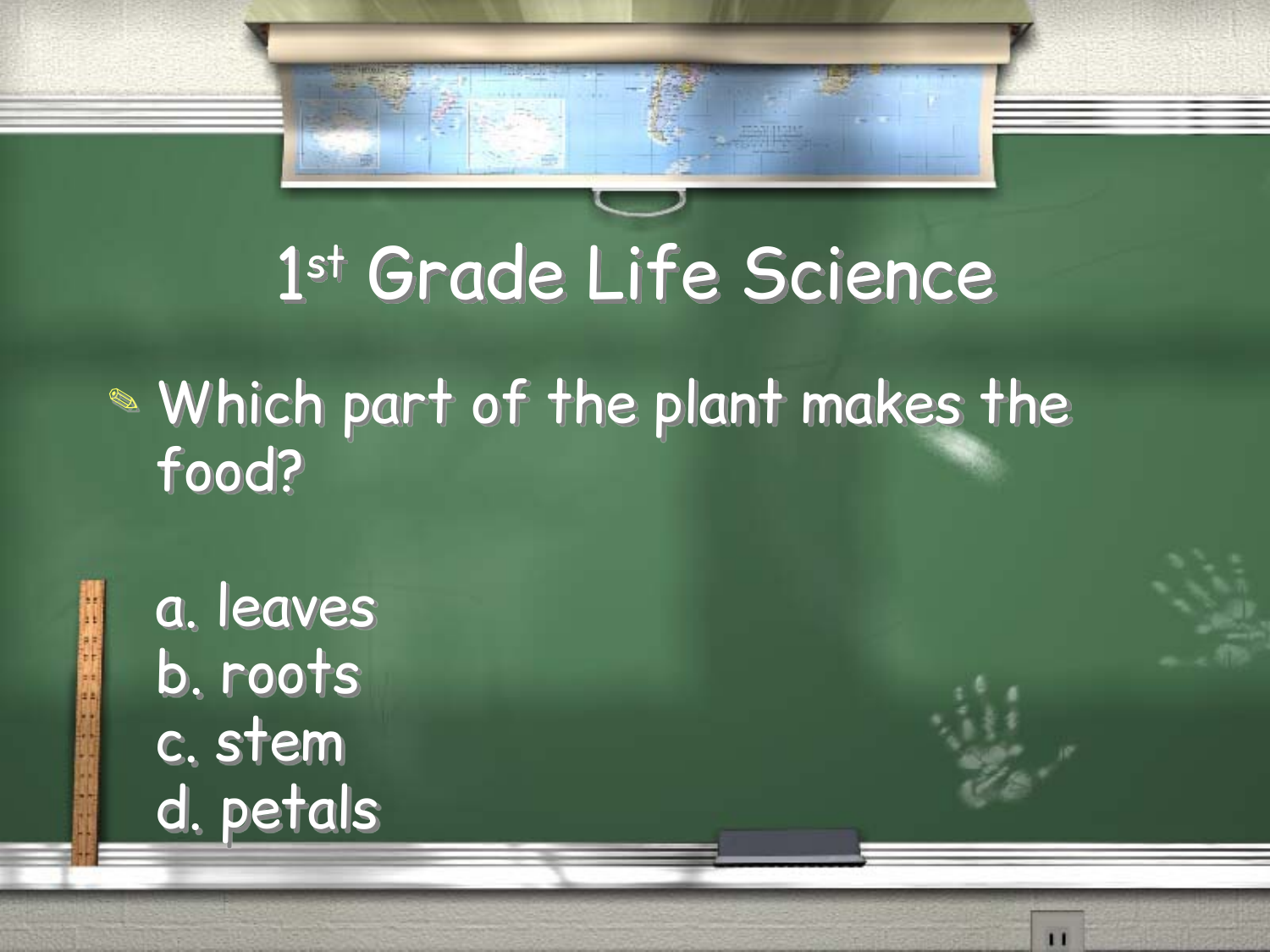

# 1st Grade Life Science
Which part of the plant makes the food?

	a. leaves
	b. roots
	c. stem
	d. petals